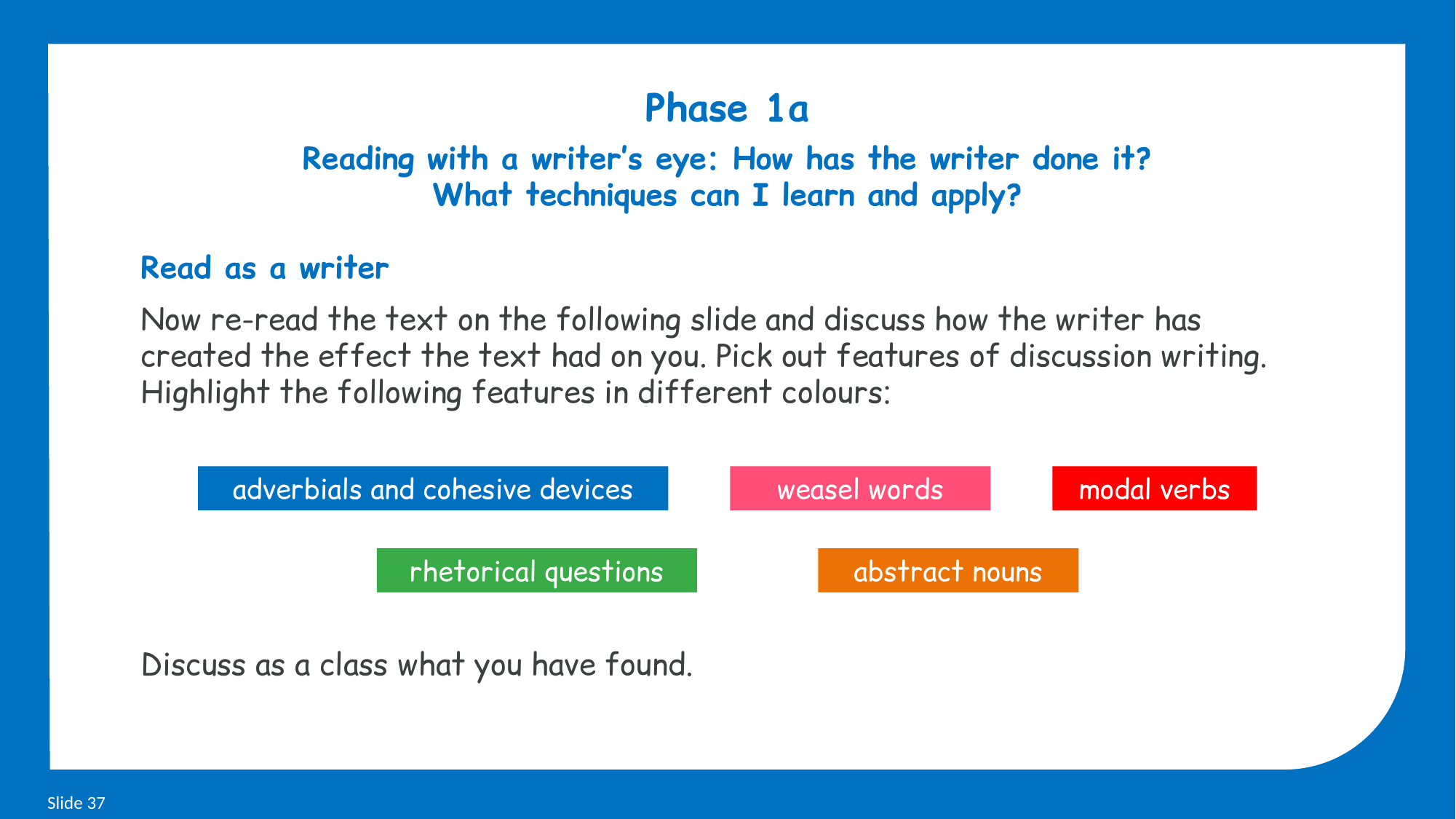

Phase 1a
Reading with a writer’s eye: How has the writer done it?
What techniques can I learn and apply?
Read as a writer
Now re-read the text on the following slide and discuss how the writer has created the effect the text had on you. Pick out features of discussion writing. Highlight the following features in different colours:
adverbials and cohesive devices
weasel words
modal verbs
rhetorical questions
abstract nouns
Discuss as a class what you have found.
Slide 37